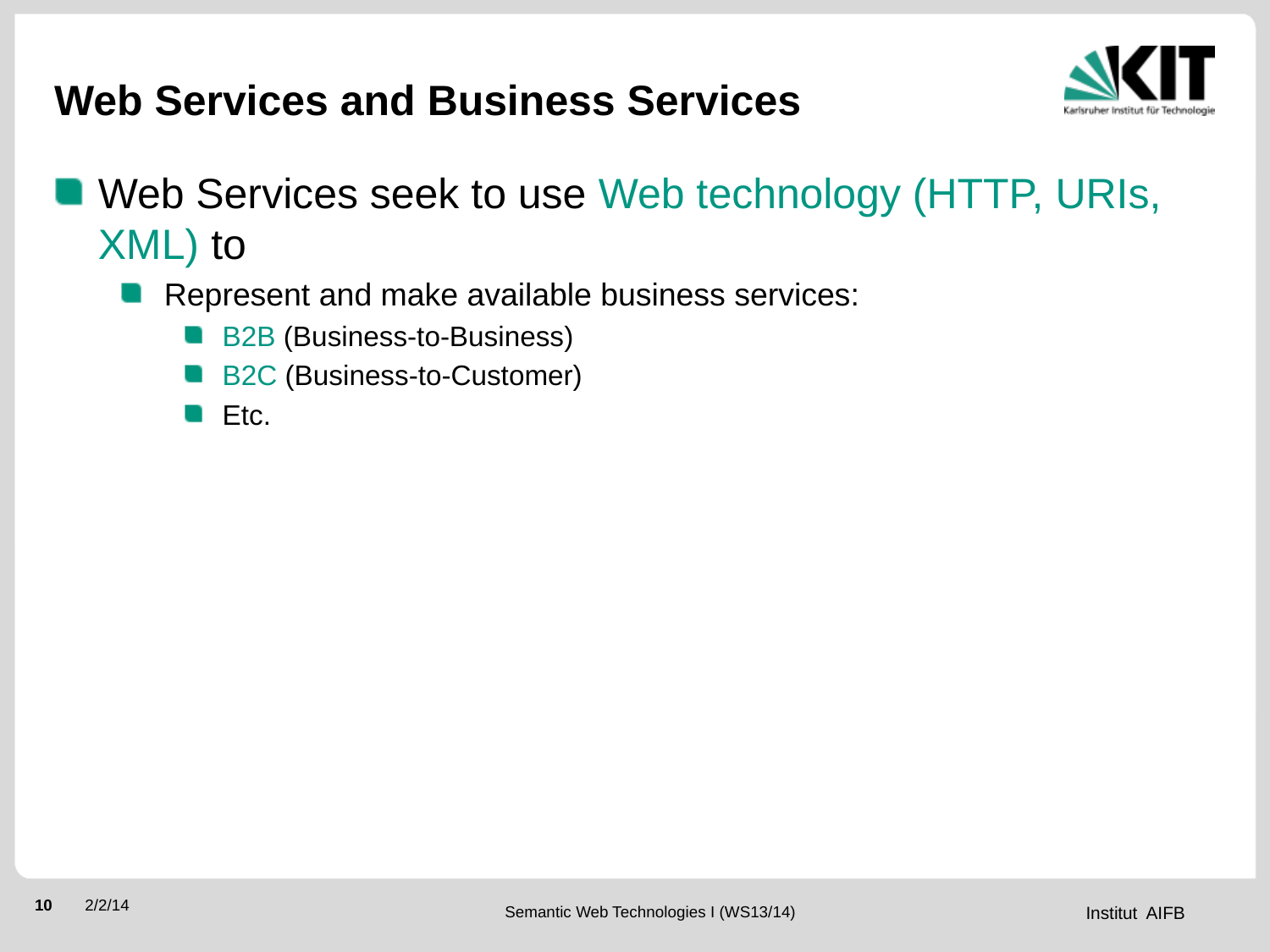

# Web Services and Business Services
Web Services seek to use Web technology (HTTP, URIs, XML) to
Represent and make available business services:
B2B (Business-to-Business)
B2C (Business-to-Customer)
Etc.